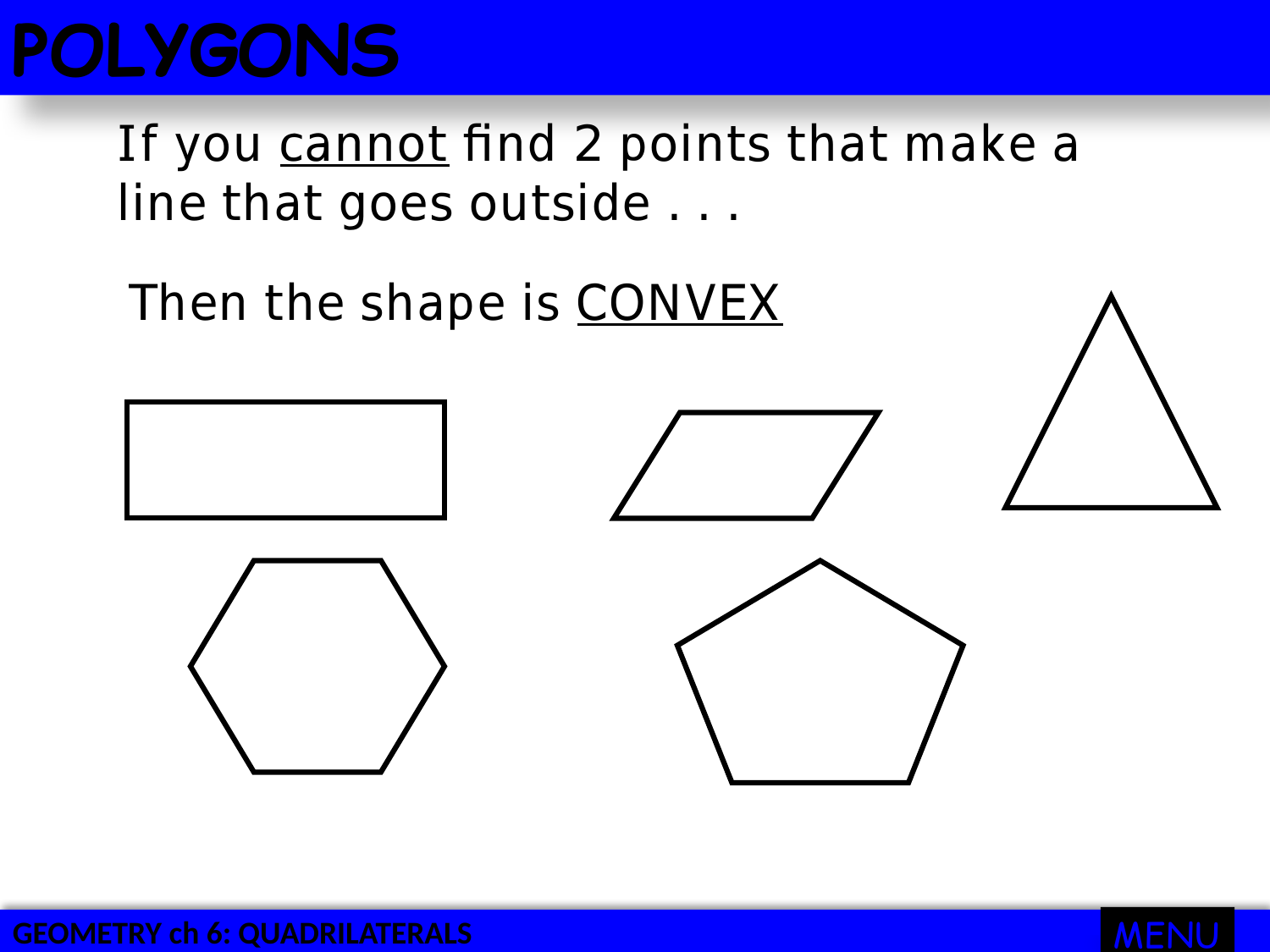

POLYGONS
If you cannot find 2 points that make a line that goes outside . . .
Then the shape is CONVEX

MENU
GEOMETRY ch 6: QUADRILATERALS